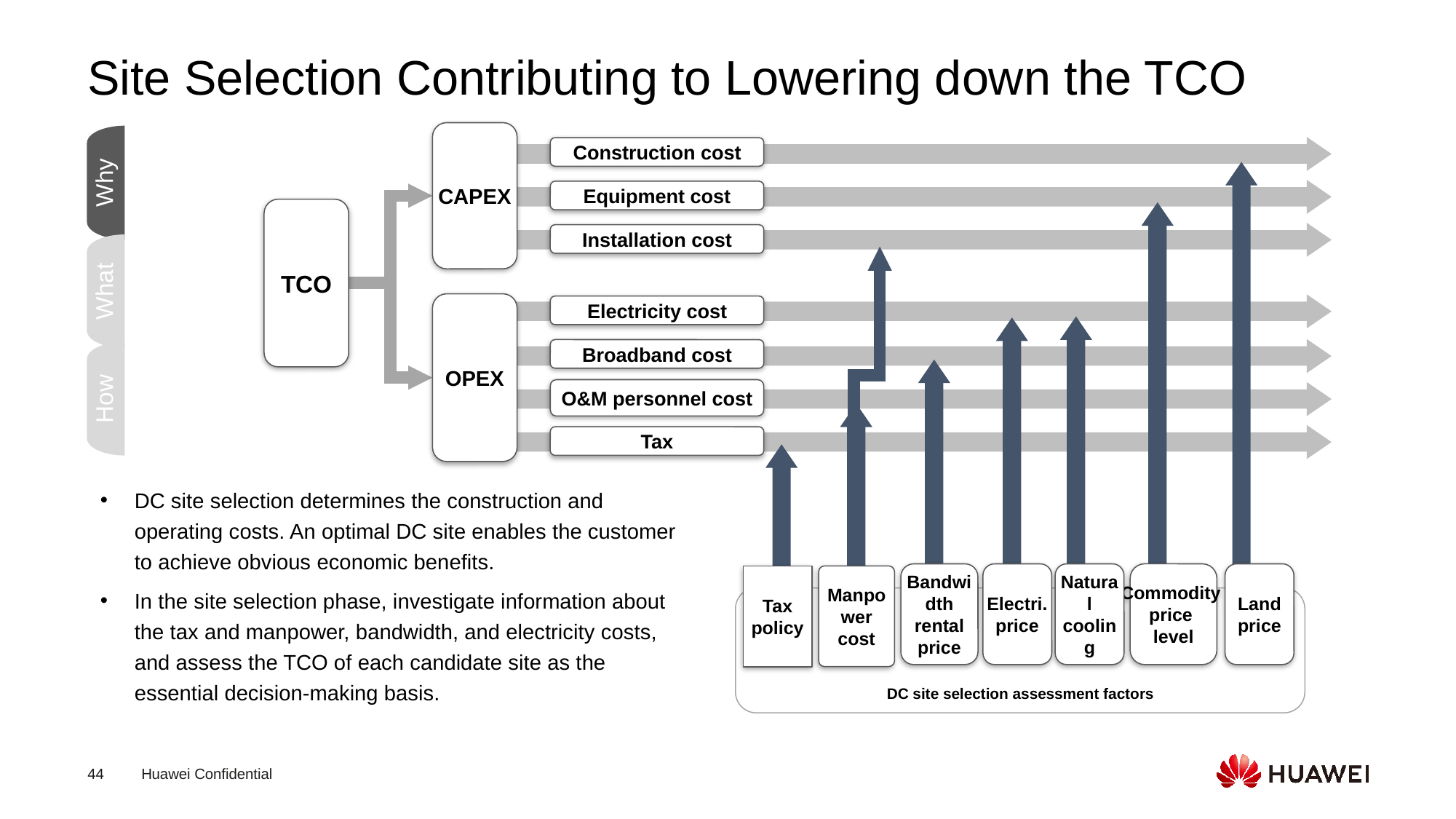

# Site Selection Contributing to Lowering down the TCO
CAPEX
Why
What
How

Construction cost

Equipment cost
TCO

Installation cost
OPEX

Electricity cost

Broadband cost

O&M personnel cost

Tax

DC site selection determines the construction and operating costs. An optimal DC site enables the customer to achieve obvious economic benefits.
In the site selection phase, investigate information about the tax and manpower, bandwidth, and electricity costs, and assess the TCO of each candidate site as the essential decision-making basis.

Bandwidth rental price
Electri.price
Natural cooling
Commodity
price
level
Land price
Manpower cost
Tax policy
DC site selection assessment factors